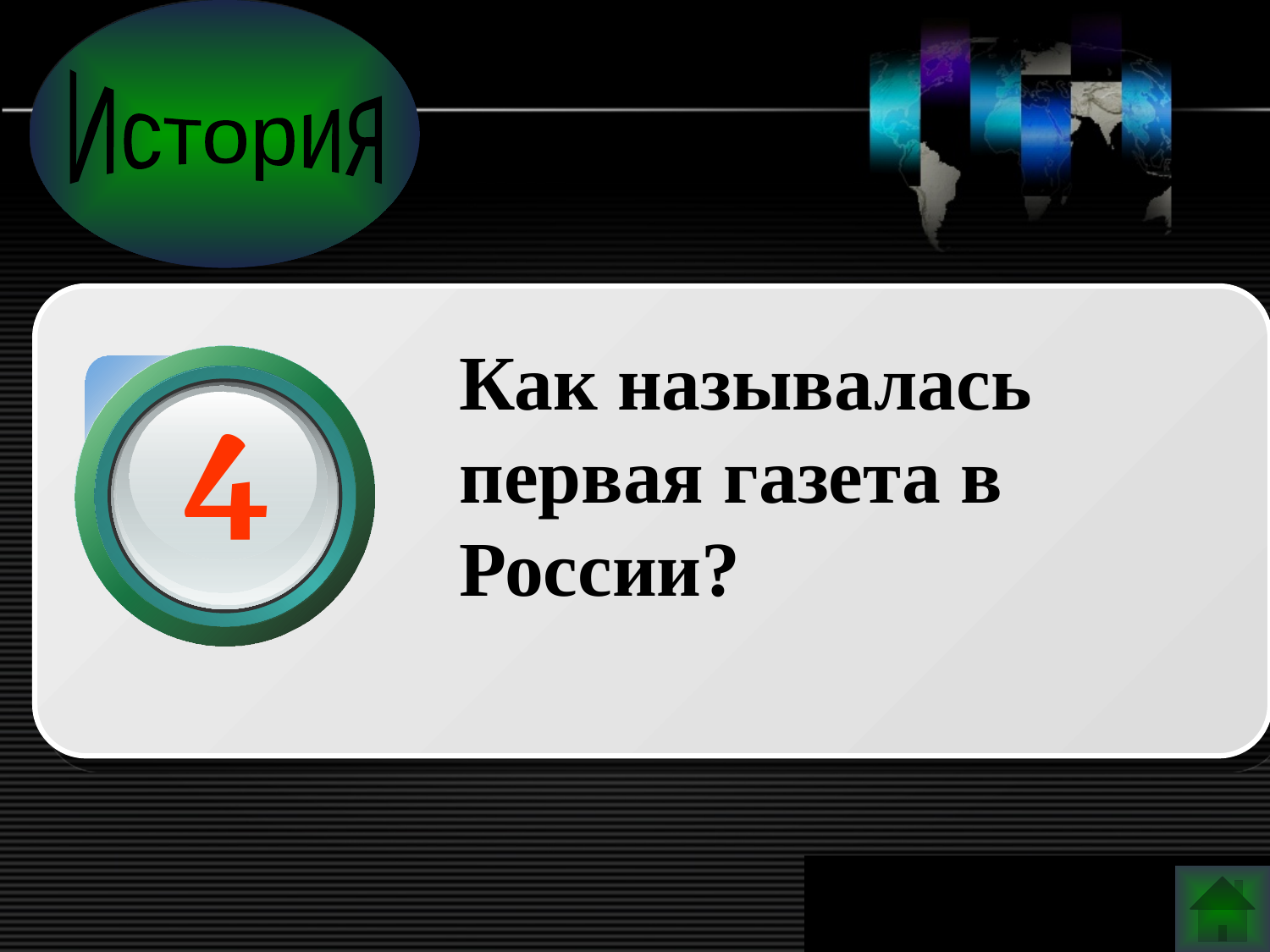

История

Как называлась первая газета в России?

4

www.themegallery.com